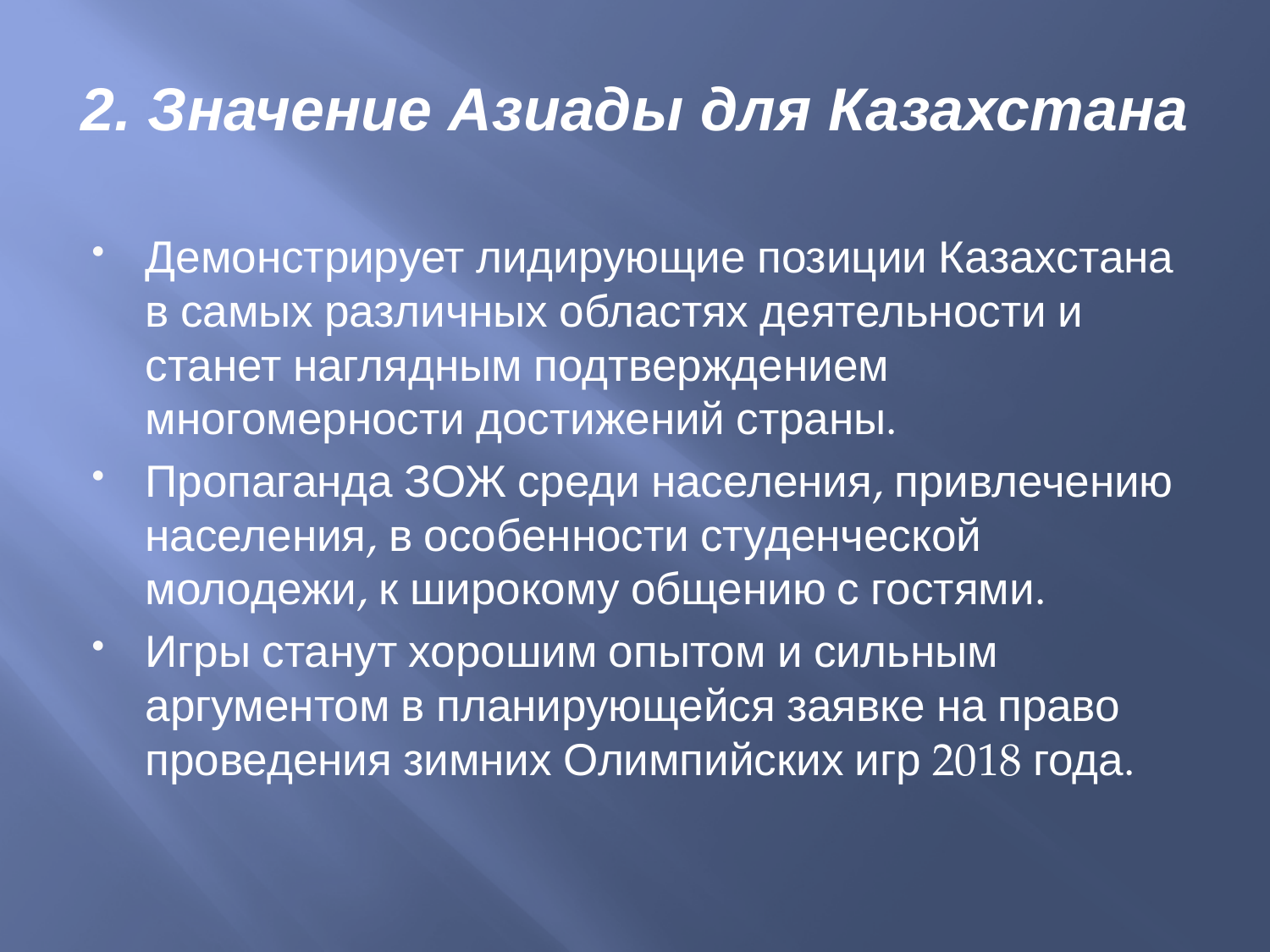

# 2. Значение Азиады для Казахстана
Демонстрирует лидирующие позиции Казахстана в самых различных областях деятельности и станет наглядным подтверждением многомерности достижений страны.
Пропаганда ЗОЖ среди населения, привлечению населения, в особенности студенческой молодежи, к широкому общению с гостями.
Игры станут хорошим опытом и сильным аргументом в планирующейся заявке на право проведения зимних Олимпийских игр 2018 года.